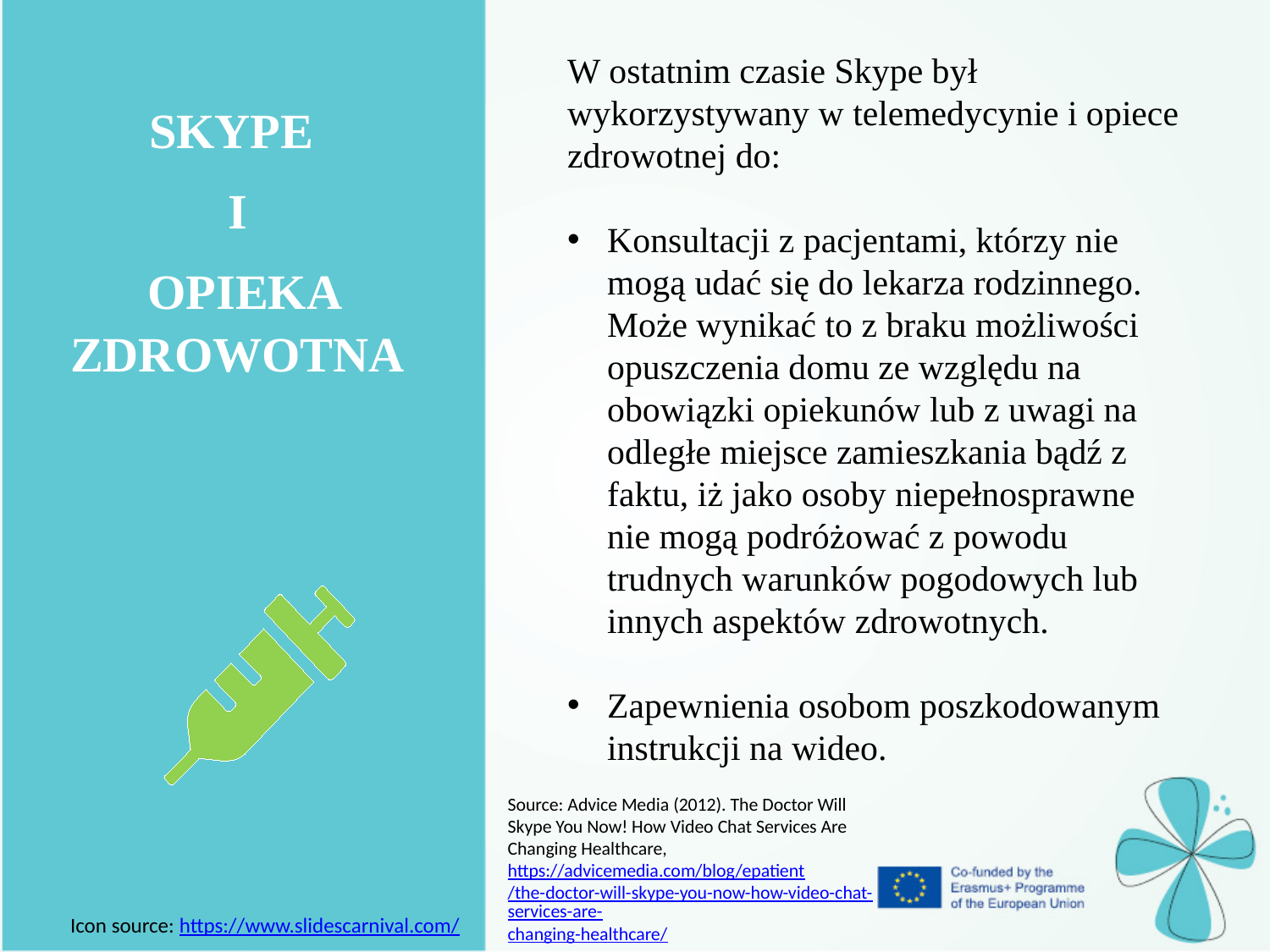

W ostatnim czasie Skype był wykorzystywany w telemedycynie i opiece zdrowotnej do:

Konsultacji z pacjentami, którzy nie mogą udać się do lekarza rodzinnego. Może wynikać to z braku możliwości opuszczenia domu ze względu na obowiązki opiekunów lub z uwagi na odległe miejsce zamieszkania bądź z faktu, iż jako osoby niepełnosprawne nie mogą podróżować z powodu trudnych warunków pogodowych lub innych aspektów zdrowotnych.

Zapewnienia osobom poszkodowanym instrukcji na wideo.

| Skype I opieka zdrowotna |
| --- |

Source: Advice Media (2012). The Doctor Will Skype You Now! How Video Chat Services Are Changing Healthcare, https://advicemedia.com/blog/epatient
/the-doctor-will-skype-you-now-how-video-chat-services-are-
changing-healthcare/
Icon source: https://www.slidescarnival.com/